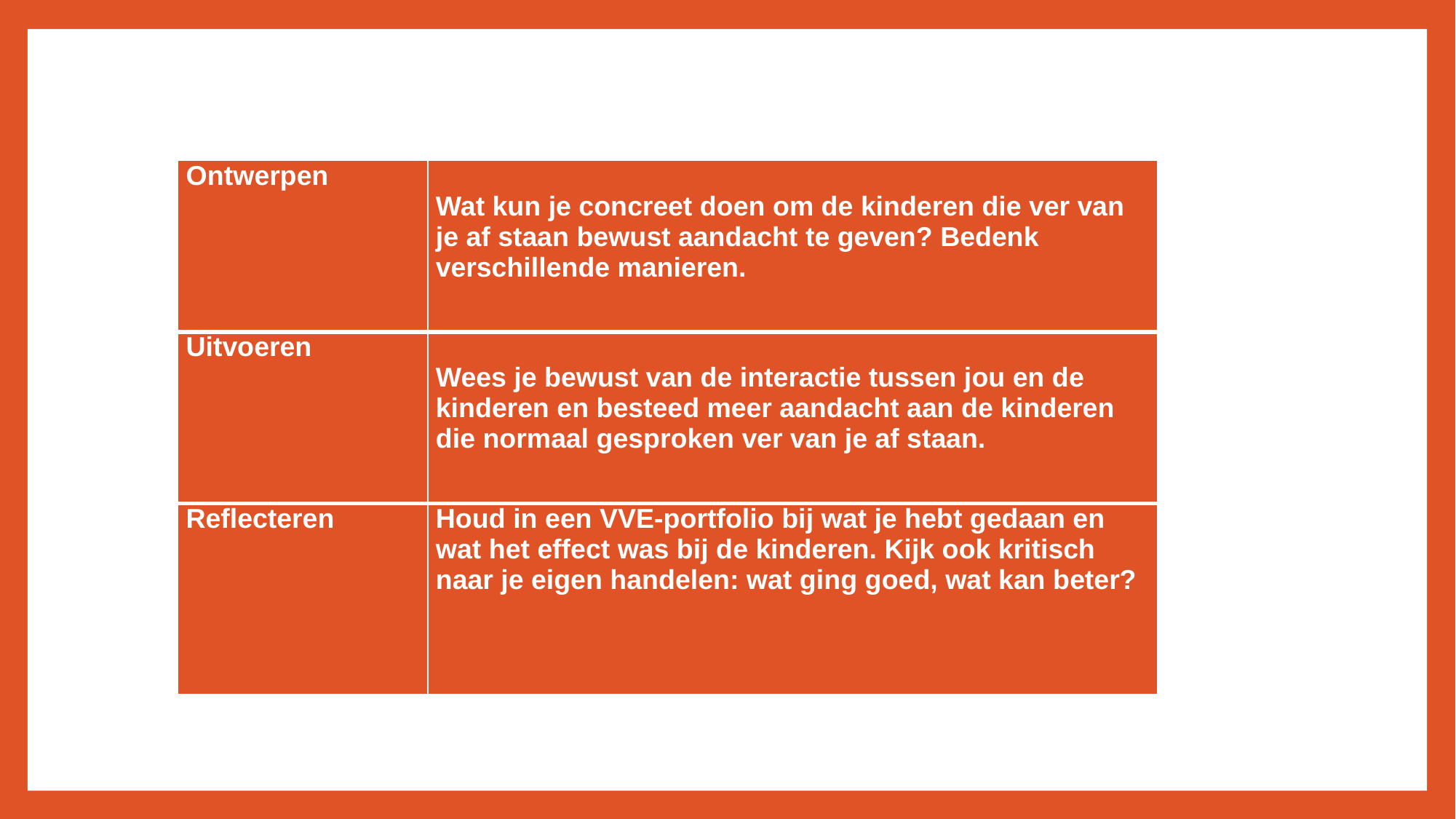

| Ontwerpen | Wat kun je concreet doen om de kinderen die ver van je af staan bewust aandacht te geven? Bedenk verschillende manieren. |
| --- | --- |
| Uitvoeren | Wees je bewust van de interactie tussen jou en de kinderen en besteed meer aandacht aan de kinderen die normaal gesproken ver van je af staan. |
| Reflecteren | Houd in een VVE-portfolio bij wat je hebt gedaan en wat het effect was bij de kinderen. Kijk ook kritisch naar je eigen handelen: wat ging goed, wat kan beter? |